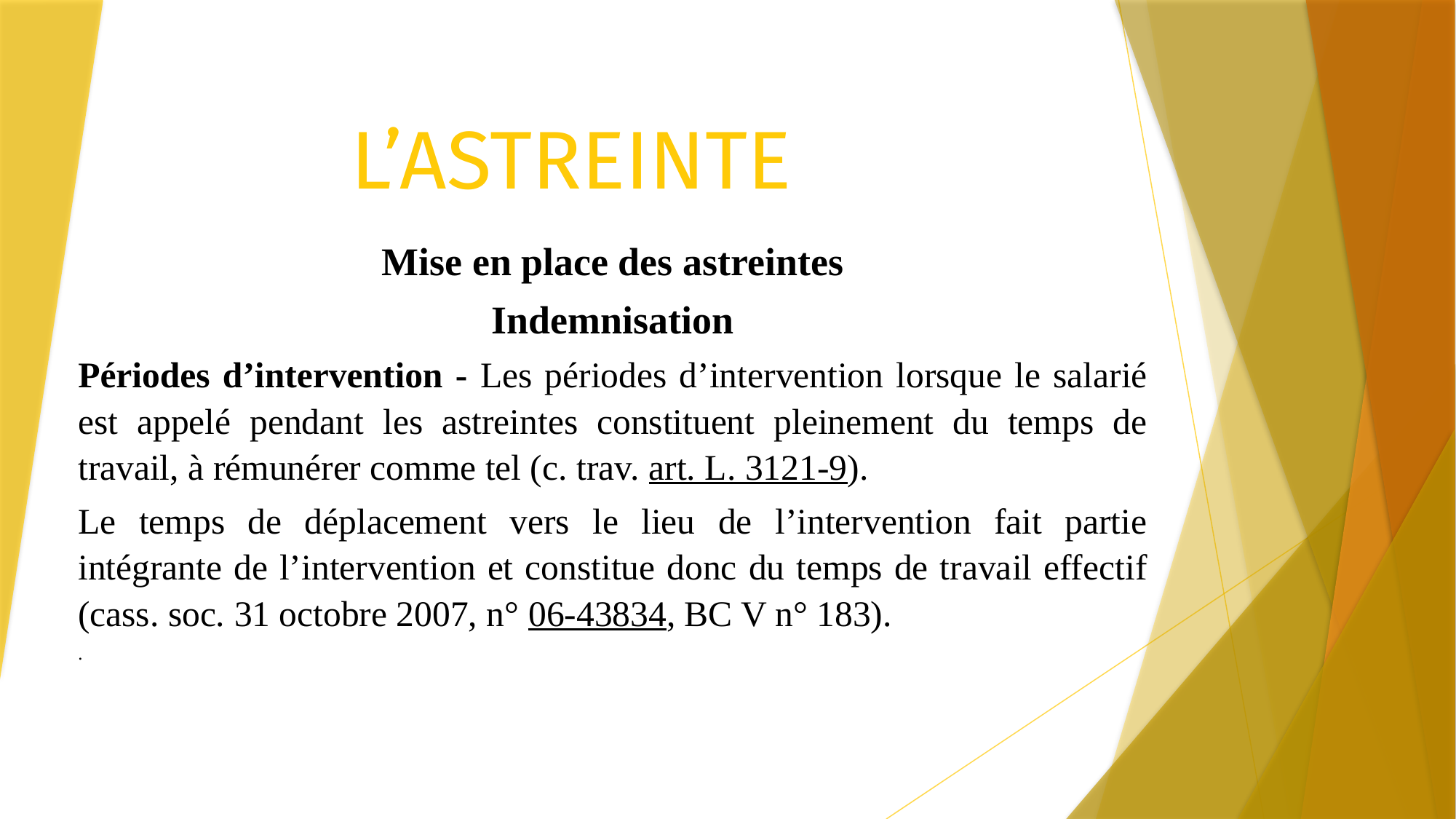

# L’ASTREINTE

Mise en place des astreintes
Indemnisation
Périodes d’intervention - Les périodes d’intervention lorsque le salarié est appelé pendant les astreintes constituent pleinement du temps de travail, à rémunérer comme tel (c. trav. art. L. 3121-9).
Le temps de déplacement vers le lieu de l’intervention fait partie intégrante de l’intervention et constitue donc du temps de travail effectif (cass. soc. 31 octobre 2007, n° 06-43834, BC V n° 183).
.